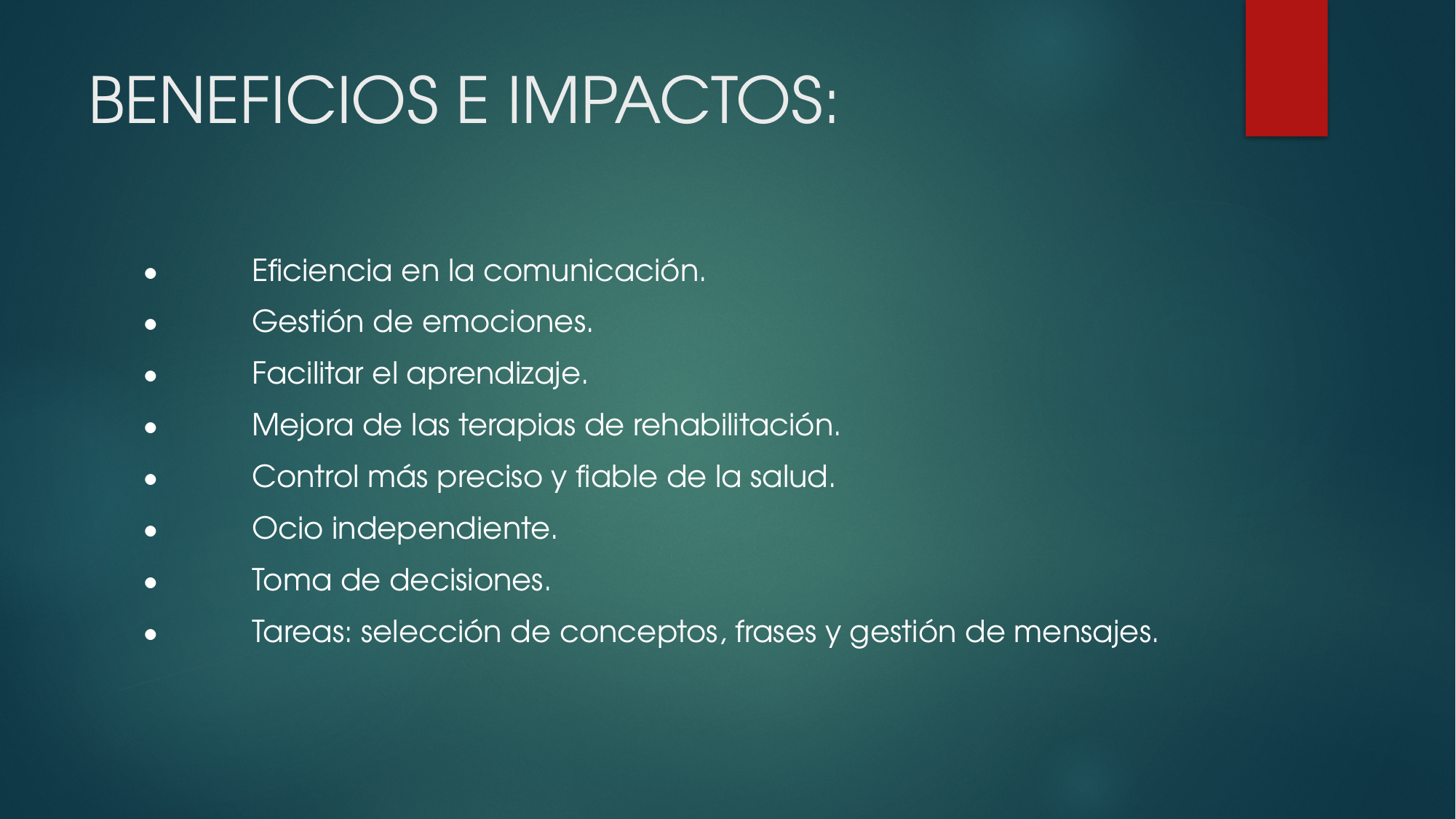

# BENEFICIOS E IMPACTOS:
•	Eficiencia en la comunicación.
•	Gestión de emociones.
•	Facilitar el aprendizaje.
•	Mejora de las terapias de rehabilitación.
•	Control más preciso y fiable de la salud.
•	Ocio independiente.
•	Toma de decisiones.
•	Tareas: selección de conceptos, frases y gestión de mensajes.